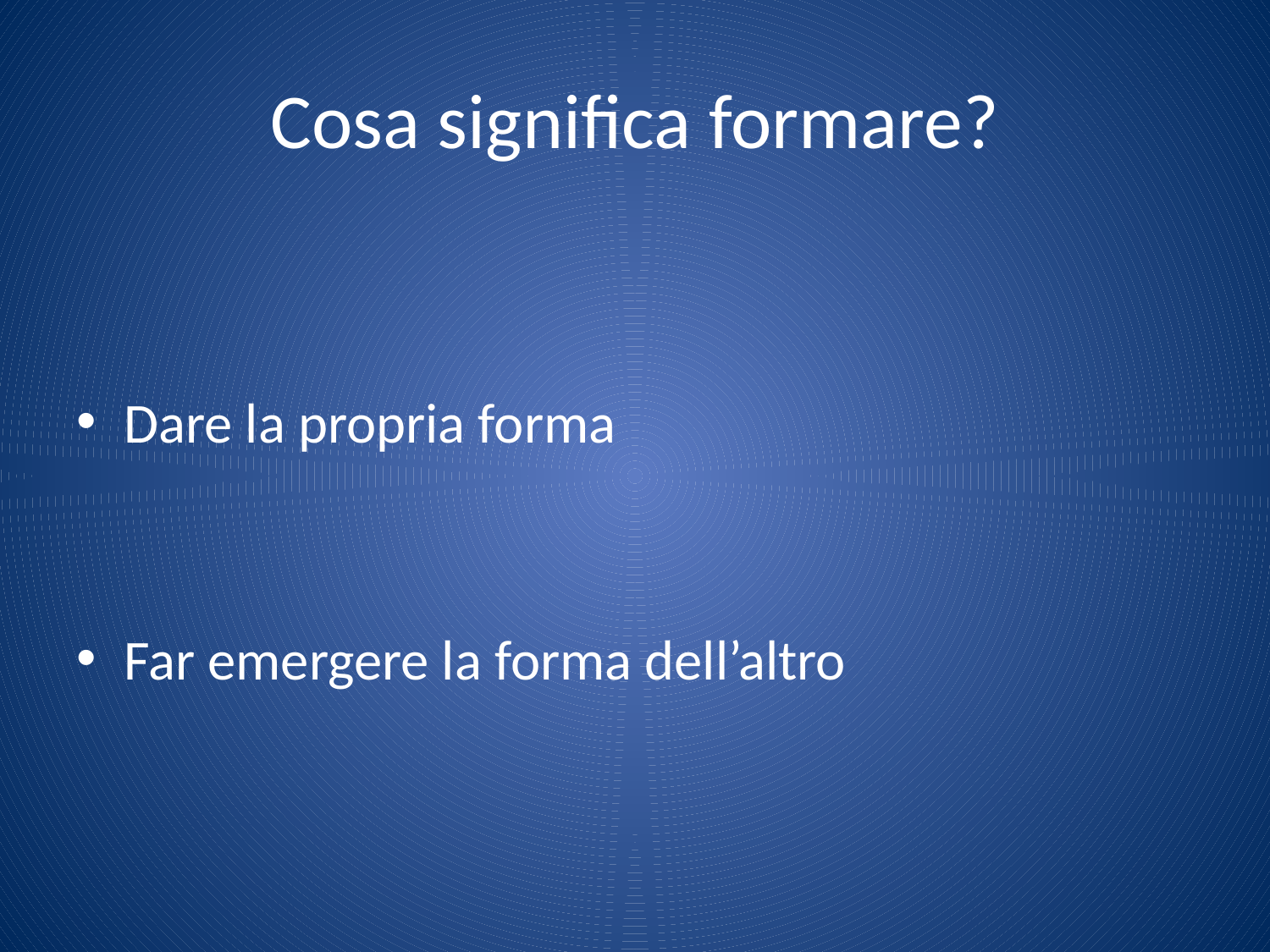

# Cosa significa formare?

Dare la propria forma

Far emergere la forma dell’altro